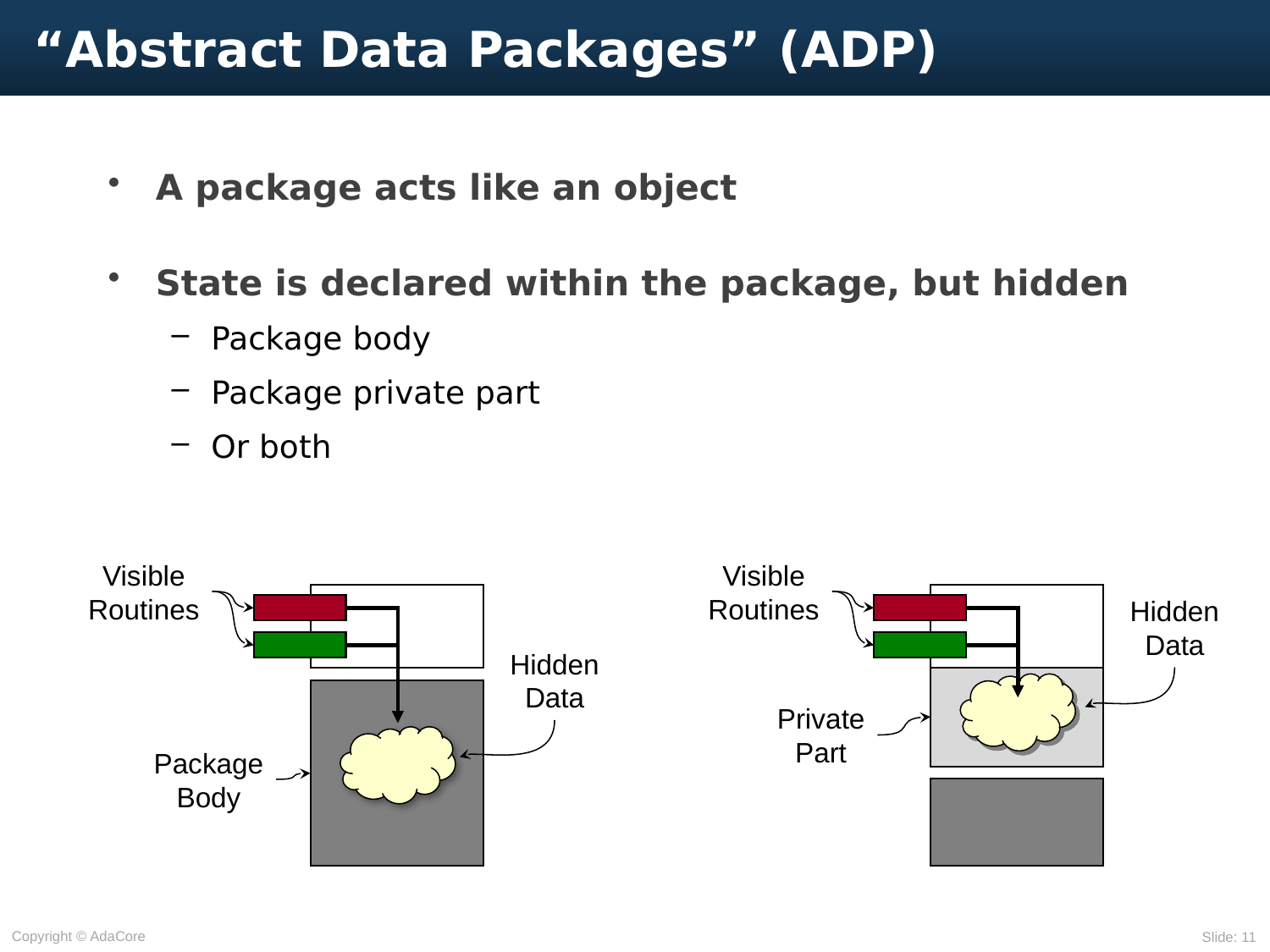

# “Abstract Data Packages” (ADP)
A package acts like an object
State is declared within the package, but hidden
Package body
Package private part
Or both
Visible
Routines

Hidden
Data

Package
Body
Visible
Routines

Hidden
Data

Private
Part